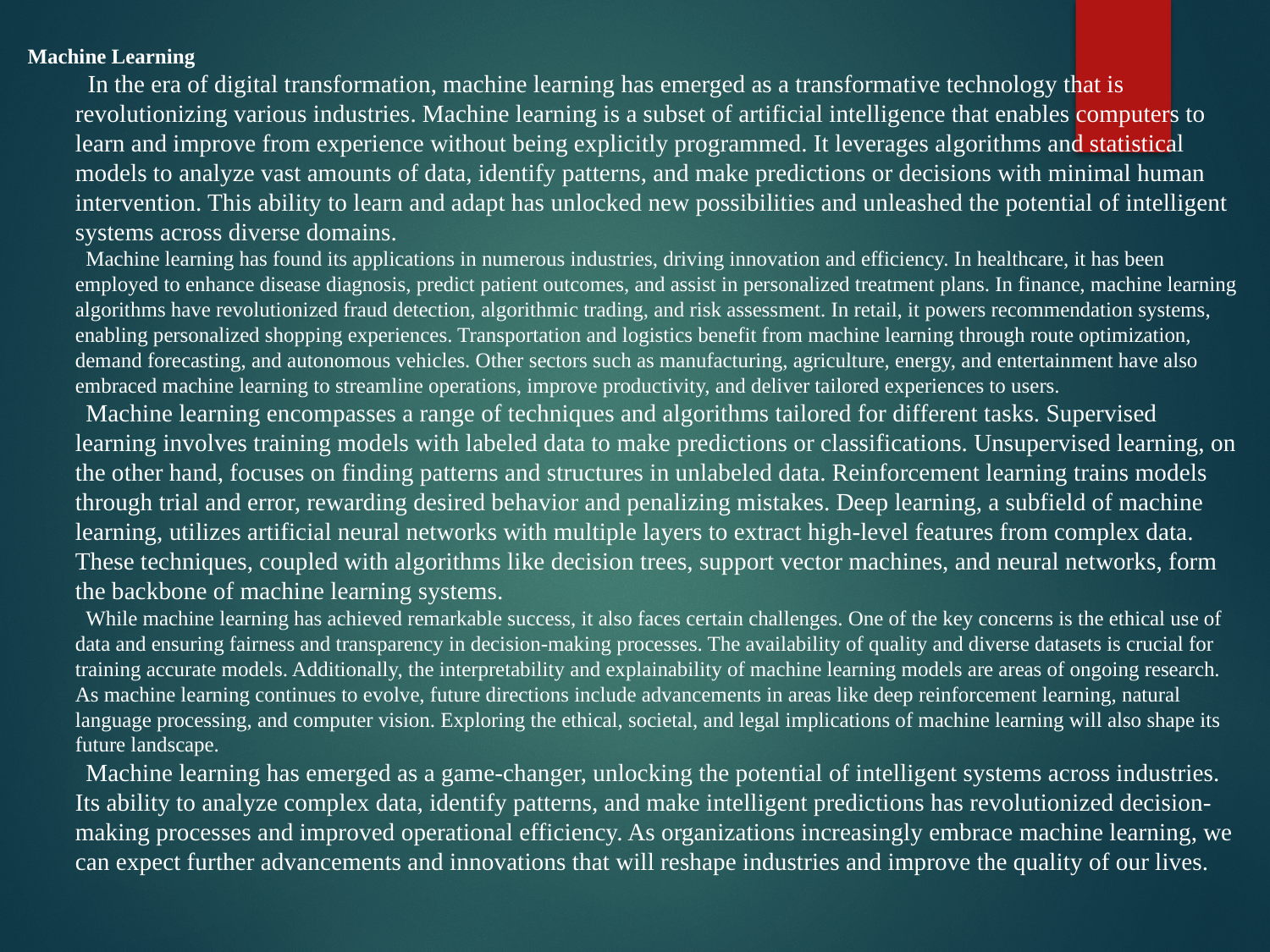

Machine Learning
  In the era of digital transformation, machine learning has emerged as a transformative technology that is revolutionizing various industries. Machine learning is a subset of artificial intelligence that enables computers to learn and improve from experience without being explicitly programmed. It leverages algorithms and statistical models to analyze vast amounts of data, identify patterns, and make predictions or decisions with minimal human intervention. This ability to learn and adapt has unlocked new possibilities and unleashed the potential of intelligent systems across diverse domains.
  Machine learning has found its applications in numerous industries, driving innovation and efficiency. In healthcare, it has been employed to enhance disease diagnosis, predict patient outcomes, and assist in personalized treatment plans. In finance, machine learning algorithms have revolutionized fraud detection, algorithmic trading, and risk assessment. In retail, it powers recommendation systems, enabling personalized shopping experiences. Transportation and logistics benefit from machine learning through route optimization, demand forecasting, and autonomous vehicles. Other sectors such as manufacturing, agriculture, energy, and entertainment have also embraced machine learning to streamline operations, improve productivity, and deliver tailored experiences to users.
  Machine learning encompasses a range of techniques and algorithms tailored for different tasks. Supervised learning involves training models with labeled data to make predictions or classifications. Unsupervised learning, on the other hand, focuses on finding patterns and structures in unlabeled data. Reinforcement learning trains models through trial and error, rewarding desired behavior and penalizing mistakes. Deep learning, a subfield of machine learning, utilizes artificial neural networks with multiple layers to extract high-level features from complex data. These techniques, coupled with algorithms like decision trees, support vector machines, and neural networks, form the backbone of machine learning systems.
  While machine learning has achieved remarkable success, it also faces certain challenges. One of the key concerns is the ethical use of data and ensuring fairness and transparency in decision-making processes. The availability of quality and diverse datasets is crucial for training accurate models. Additionally, the interpretability and explainability of machine learning models are areas of ongoing research. As machine learning continues to evolve, future directions include advancements in areas like deep reinforcement learning, natural language processing, and computer vision. Exploring the ethical, societal, and legal implications of machine learning will also shape its future landscape.
  Machine learning has emerged as a game-changer, unlocking the potential of intelligent systems across industries. Its ability to analyze complex data, identify patterns, and make intelligent predictions has revolutionized decision-making processes and improved operational efficiency. As organizations increasingly embrace machine learning, we can expect further advancements and innovations that will reshape industries and improve the quality of our lives.